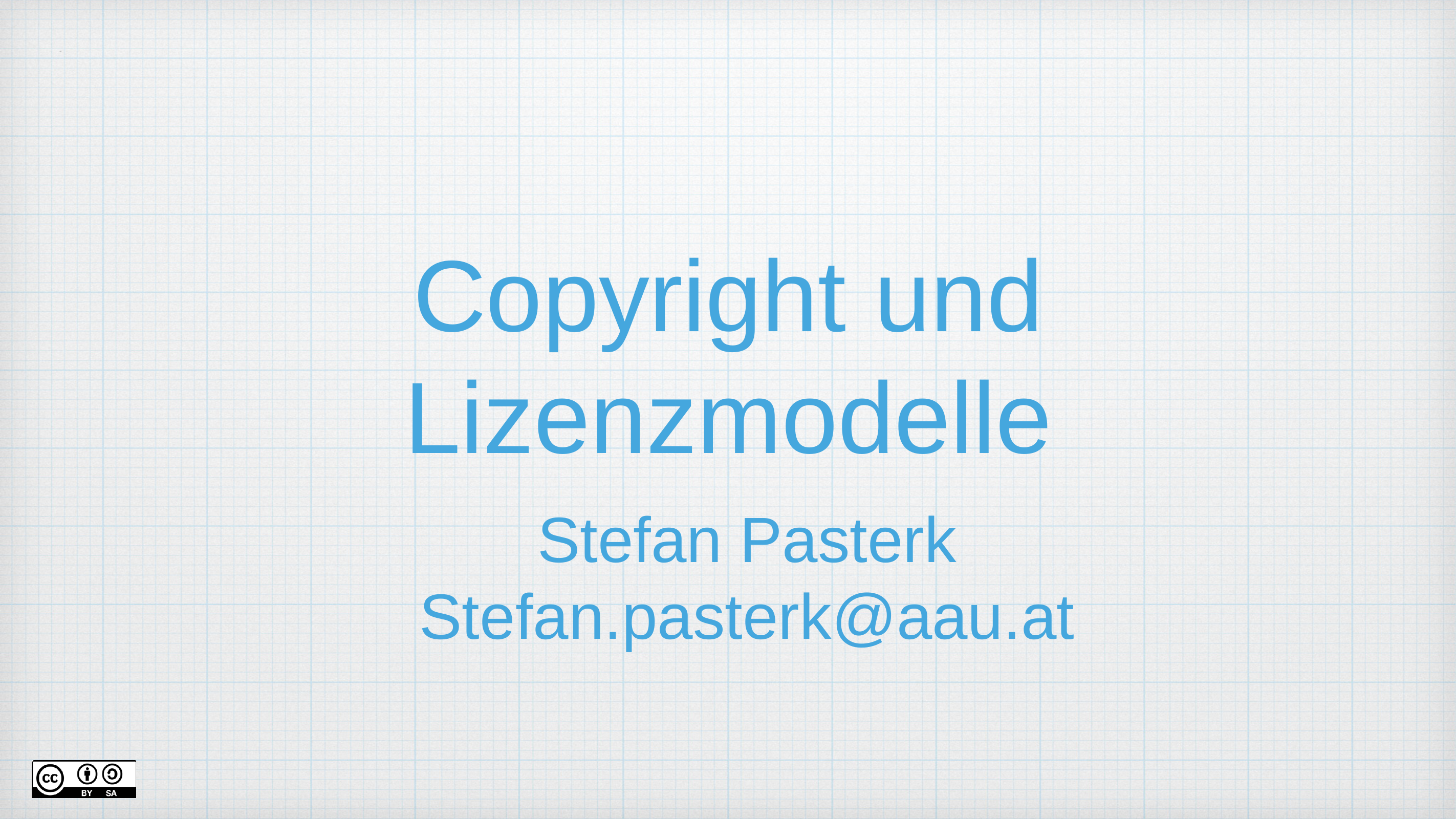

# Copyright und Lizenzmodelle
Stefan Pasterk
Stefan.pasterk@aau.at